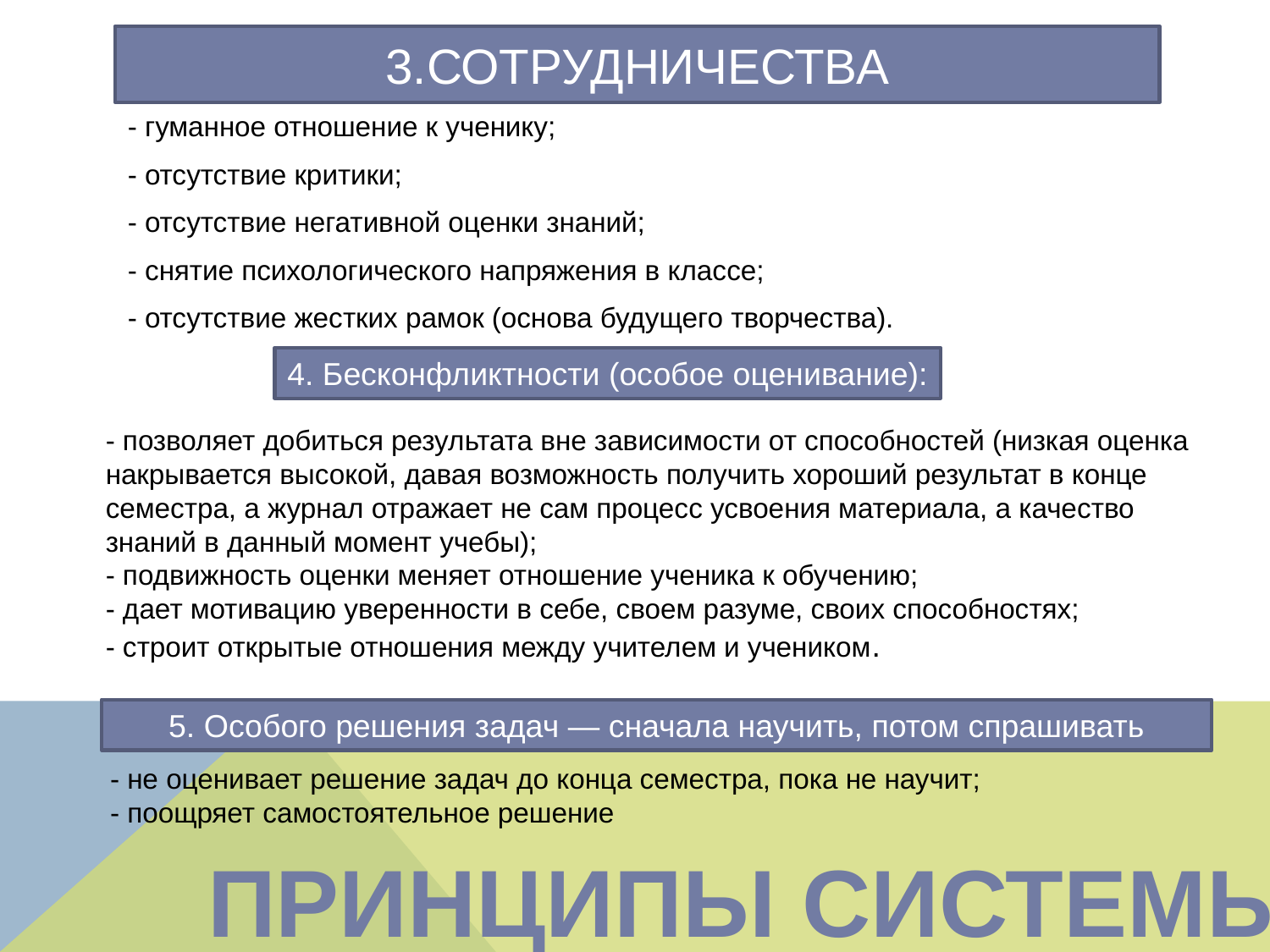

# 3.Сотрудничества
- гуманное отношение к ученику;
- отсутствие критики;
- отсутствие негативной оценки знаний;
- снятие психологического напряжения в классе;
- отсутствие жестких рамок (основа будущего творчества).

4. Бесконфликтности (особое оценивание):
- позволяет добиться результата вне зависимости от способностей (низкая оценка накрывается высокой, давая возможность получить хороший результат в конце семестра, а журнал отражает не сам процесс усвоения материала, а качество знаний в данный момент учебы);
- подвижность оценки меняет отношение ученика к обучению;
- дает мотивацию уверенности в себе, своем разуме, своих способностях;
- строит открытые отношения между учителем и учеником.

5. Особого решения задач — сначала научить, потом спрашивать
- не оценивает решение задач до конца семестра, пока не научит;
- поощряет самостоятельное решение
Принципы системы